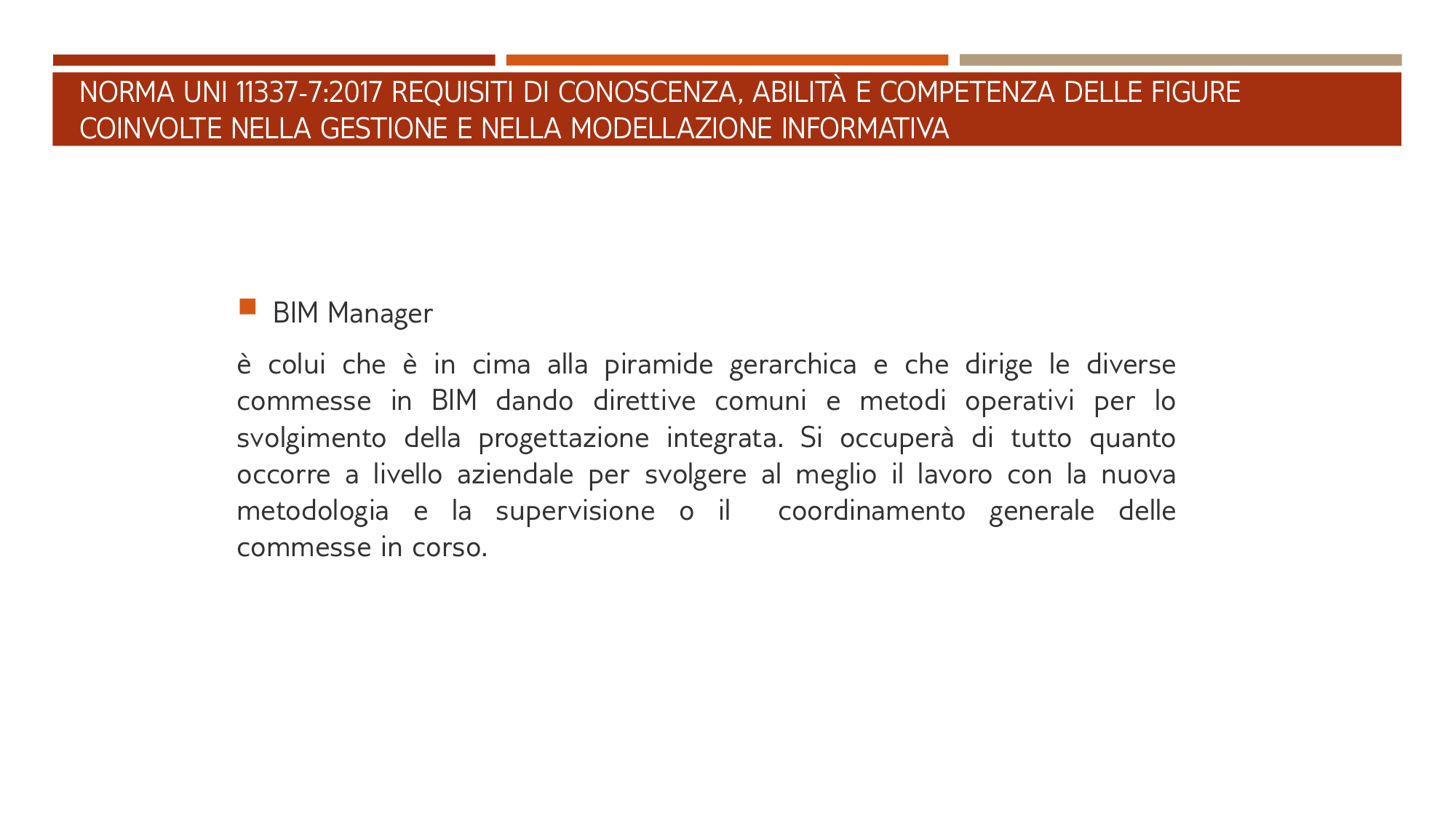

# Norma UNI 11337-7:2017 Requisiti di conoscenza, abilità e competenza delle figure coinvolte nella gestione e nella modellazione informativa
BIM Manager
è colui che è in cima alla piramide gerarchica e che dirige le diverse commesse in BIM dando direttive comuni e metodi operativi per lo svolgimento della progettazione integrata. Si occuperà di tutto quanto occorre a livello aziendale per svolgere al meglio il lavoro con la nuova metodologia e la supervisione o il  coordinamento generale delle commesse in corso.